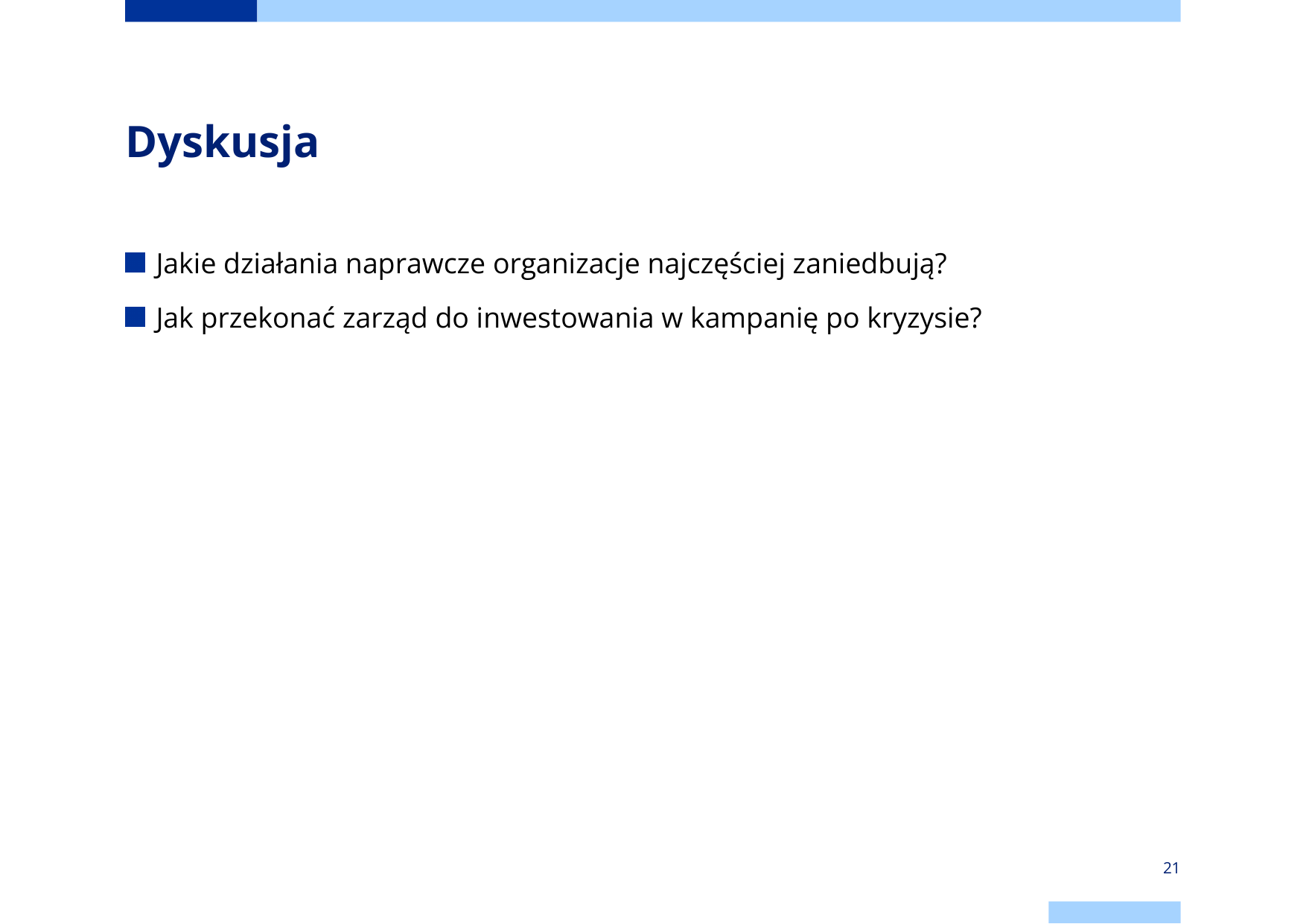

# Dyskusja
Jakie działania naprawcze organizacje najczęściej zaniedbują?
Jak przekonać zarząd do inwestowania w kampanię po kryzysie?
21